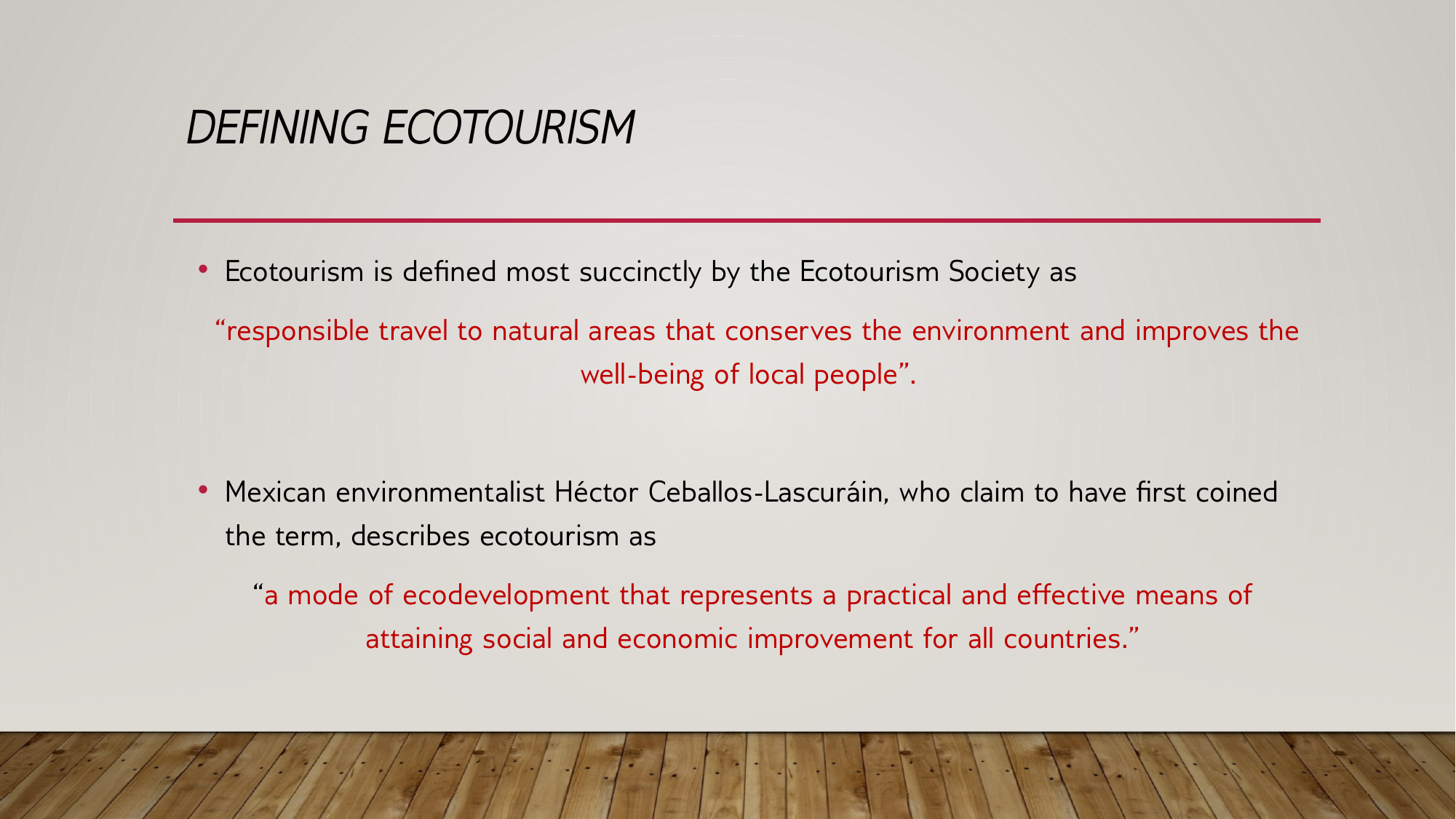

# Defining Ecotourism
Ecotourism is defined most succinctly by the Ecotourism Society as
 “responsible travel to natural areas that conserves the environment and improves the well-being of local people”.

Mexican environmentalist Héctor Ceballos-Lascuráin, who claim to have first coined the term, describes ecotourism as
“a mode of ecodevelopment that represents a practical and effective means of attaining social and economic improvement for all countries.”